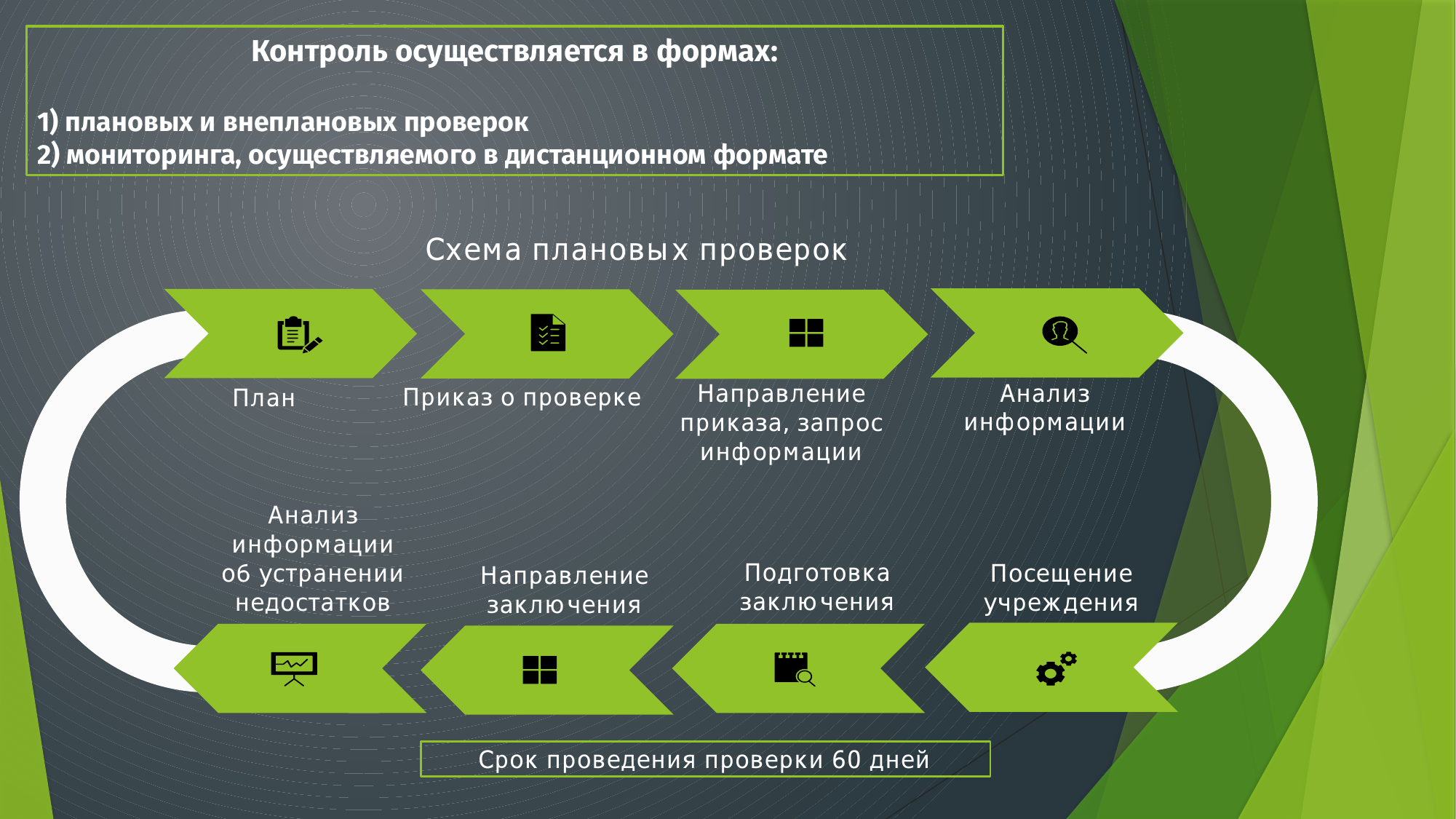

Контроль осуществляется в формах:

1) плановых и внеплановых проверок
2) мониторинга, осуществляемого в дистанционном формате
Схема плановых проверок

Анализ информации
Направление приказа, запрос информации
Приказ о проверке
План
Анализ информации об устранении недостатков
Подготовка заключения
Посещение учреждения
Направление заключения

Срок проведения проверки 60 дней